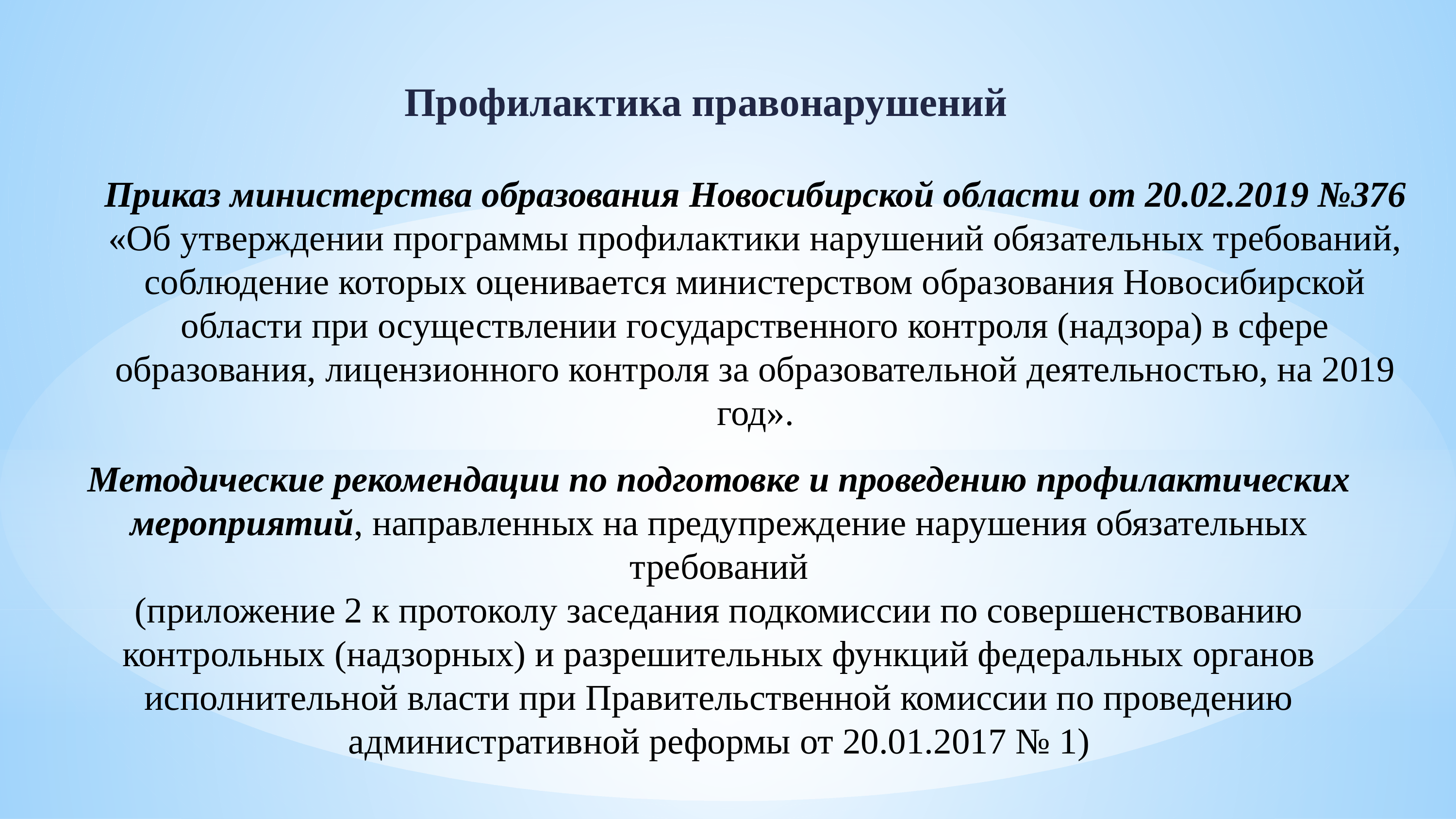

Профилактика правонарушений
Приказ министерства образования Новосибирской области от 20.02.2019 №376 «Об утверждении программы профилактики нарушений обязательных требований, соблюдение которых оценивается министерством образования Новосибирской области при осуществлении государственного контроля (надзора) в сфере образования, лицензионного контроля за образовательной деятельностью, на 2019 год».
Методические рекомендации по подготовке и проведению профилактических мероприятий, направленных на предупреждение нарушения обязательных требований
(приложение 2 к протоколу заседания подкомиссии по совершенствованию контрольных (надзорных) и разрешительных функций федеральных органов исполнительной власти при Правительственной комиссии по проведению административной реформы от 20.01.2017 № 1)